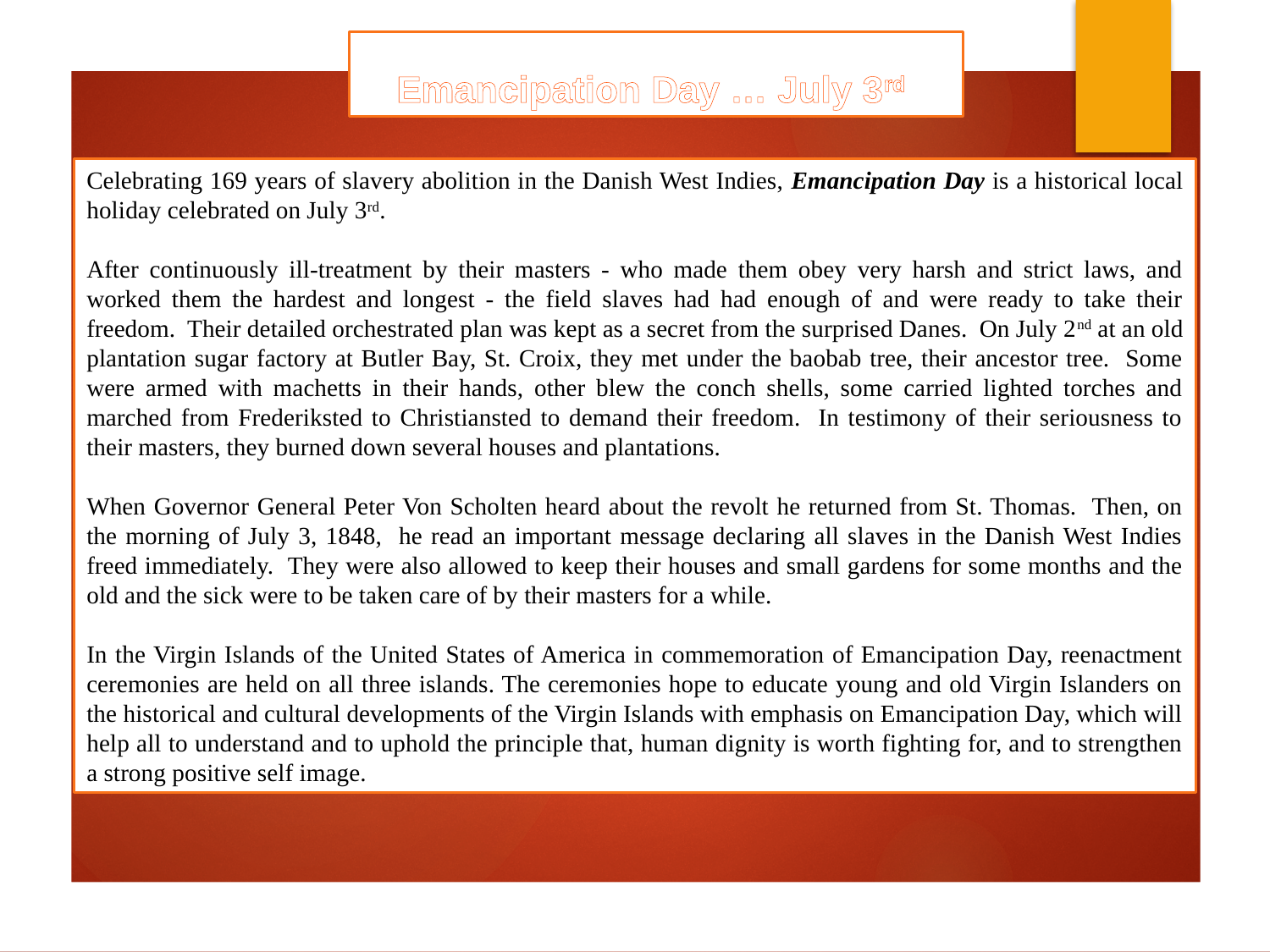

Emancipation Day … July 3rd
Celebrating 169 years of slavery abolition in the Danish West Indies, Emancipation Day is a historical local holiday celebrated on July 3rd.

After continuously ill-treatment by their masters - who made them obey very harsh and strict laws, and worked them the hardest and longest - the field slaves had had enough of and were ready to take their freedom.  Their detailed orchestrated plan was kept as a secret from the surprised Danes.  On July 2nd at an old plantation sugar factory at Butler Bay, St. Croix, they met under the baobab tree, their ancestor tree.  Some were armed with machetts in their hands, other blew the conch shells, some carried lighted torches and marched from Frederiksted to Christiansted to demand their freedom.  In testimony of their seriousness to their masters, they burned down several houses and plantations.

When Governor General Peter Von Scholten heard about the revolt he returned from St. Thomas.  Then, on the morning of July 3, 1848,  he read an important message declaring all slaves in the Danish West Indies freed immediately.  They were also allowed to keep their houses and small gardens for some months and the old and the sick were to be taken care of by their masters for a while.

In the Virgin Islands of the United States of America in commemoration of Emancipation Day, reenactment ceremonies are held on all three islands. The ceremonies hope to educate young and old Virgin Islanders on the historical and cultural developments of the Virgin Islands with emphasis on Emancipation Day, which will help all to understand and to uphold the principle that, human dignity is worth fighting for, and to strengthen a strong positive self image.